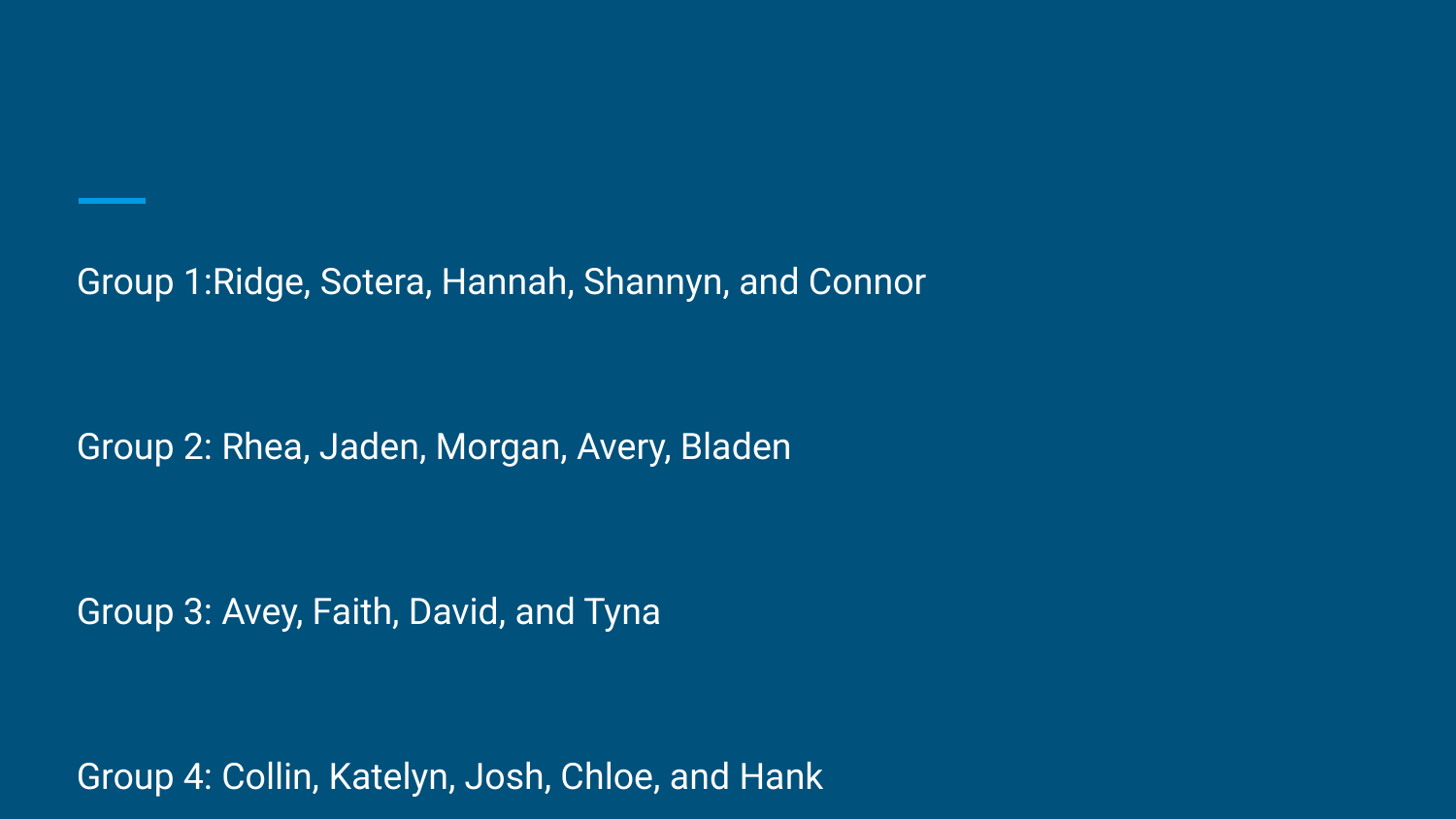

#
Group 1:Ridge, Sotera, Hannah, Shannyn, and Connor

Group 2: Rhea, Jaden, Morgan, Avery, Bladen

Group 3: Avey, Faith, David, and Tyna

Group 4: Collin, Katelyn, Josh, Chloe, and Hank

Group 5: Michelle, Isaiah, Matt, G.,  Justice, Shaylee

Group 6: Matt C., Brady, Bre, Dustin